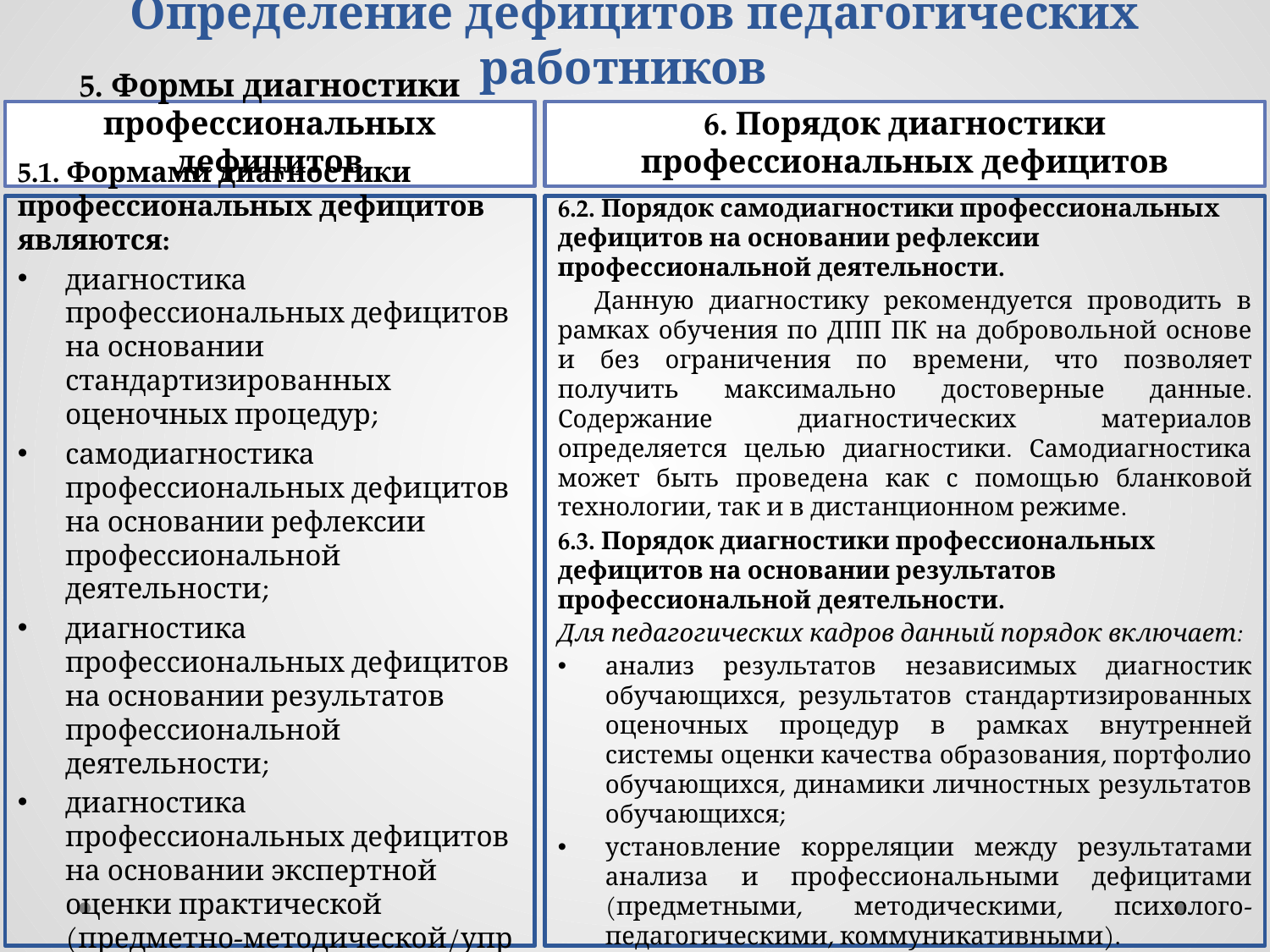

# Определение дефицитов педагогических работников
5. Формы диагностики профессиональных дефицитов
6. Порядок диагностики профессиональных дефицитов
5.1. Формами диагностики профессиональных дефицитов являются:
диагностика профессиональных дефицитов на основании стандартизированных оценочных процедур;
самодиагностика профессиональных дефицитов на основании рефлексии профессиональной деятельности;
диагностика профессиональных дефицитов на основании результатов профессиональной деятельности;
диагностика профессиональных дефицитов на основании экспертной оценки практической (предметно-методической/управленческой) деятельности.
6.2. Порядок самодиагностики профессиональных дефицитов на основании рефлексии профессиональной деятельности.
Данную диагностику рекомендуется проводить в рамках обучения по ДПП ПК на добровольной основе и без ограничения по времени, что позволяет получить максимально достоверные данные. Содержание диагностических материалов определяется целью диагностики. Самодиагностика может быть проведена как с помощью бланковой технологии, так и в дистанционном режиме.
6.3. Порядок диагностики профессиональных дефицитов на основании результатов профессиональной деятельности.
Для педагогических кадров данный порядок включает:
анализ результатов независимых диагностик обучающихся, результатов стандартизированных оценочных процедур в рамках внутренней системы оценки качества образования, портфолио обучающихся, динамики личностных результатов обучающихся;
установление корреляции между результатами анализа и профессиональными дефицитами (предметными, методическими, психолого-педагогическими, коммуникативными).